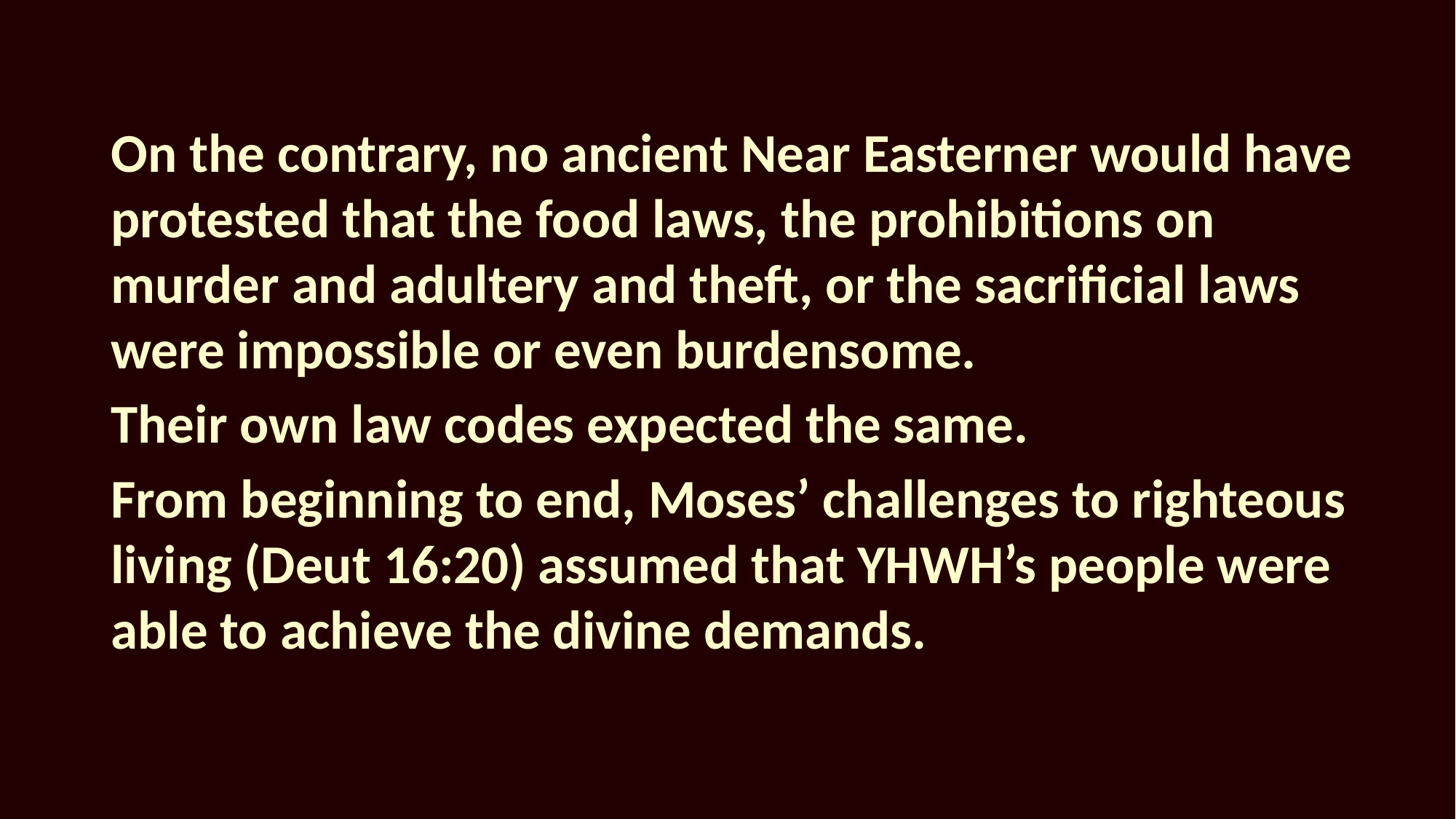

On the contrary, no ancient Near Easterner would have protested that the food laws, the prohibitions on murder and adultery and theft, or the sacrificial laws were impossible or even burdensome.
Their own law codes expected the same.
From beginning to end, Moses’ challenges to righteous living (Deut 16:20) assumed that YHWH’s people were able to achieve the divine demands.